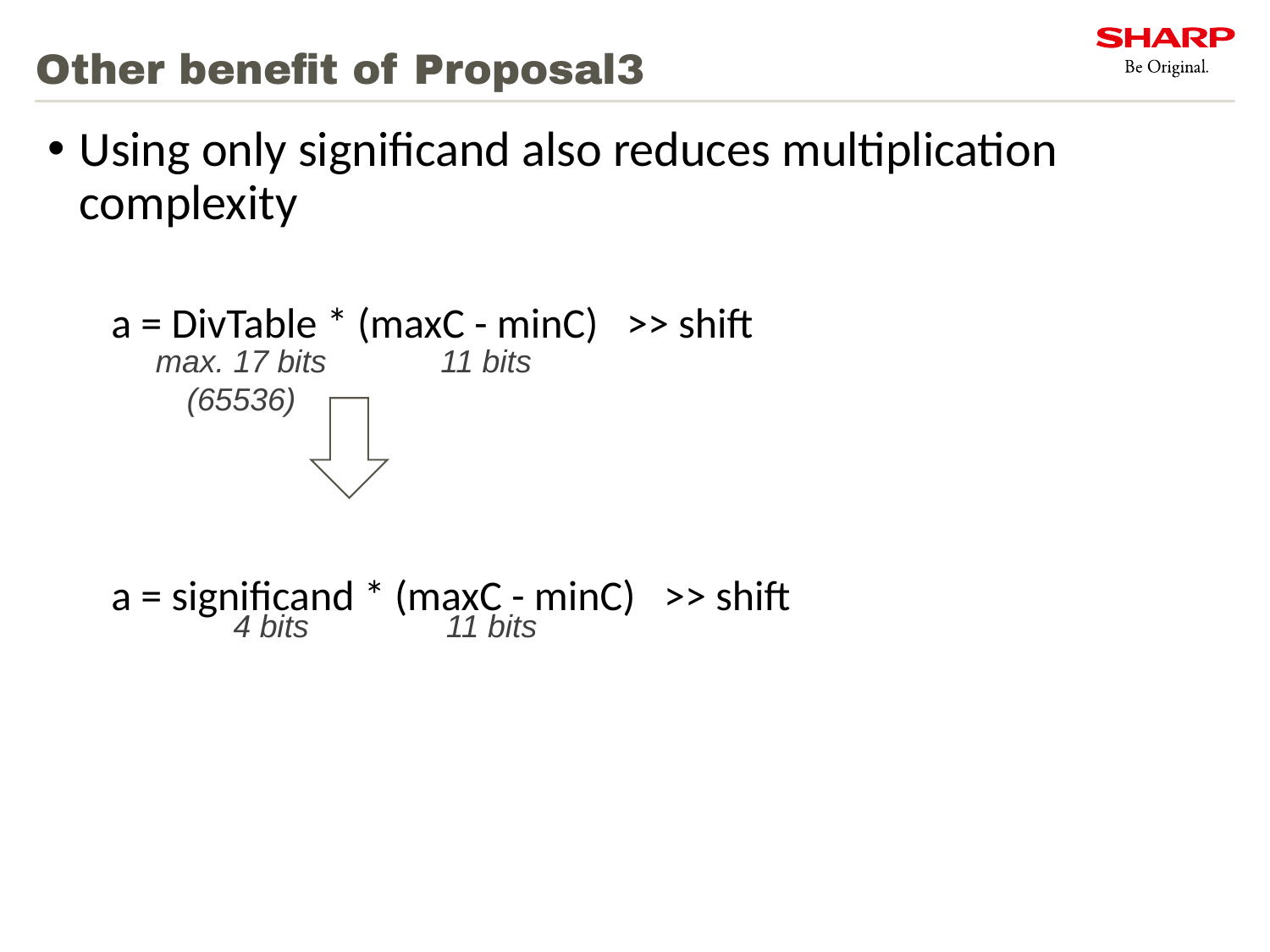

# Other benefit of Proposal3
Using only significand also reduces multiplication complexity

a = DivTable * (maxC - minC)   >> shift

a = significand * (maxC - minC)   >> shift

max. 17 bits
(65536)
11 bits

4 bits
11 bits